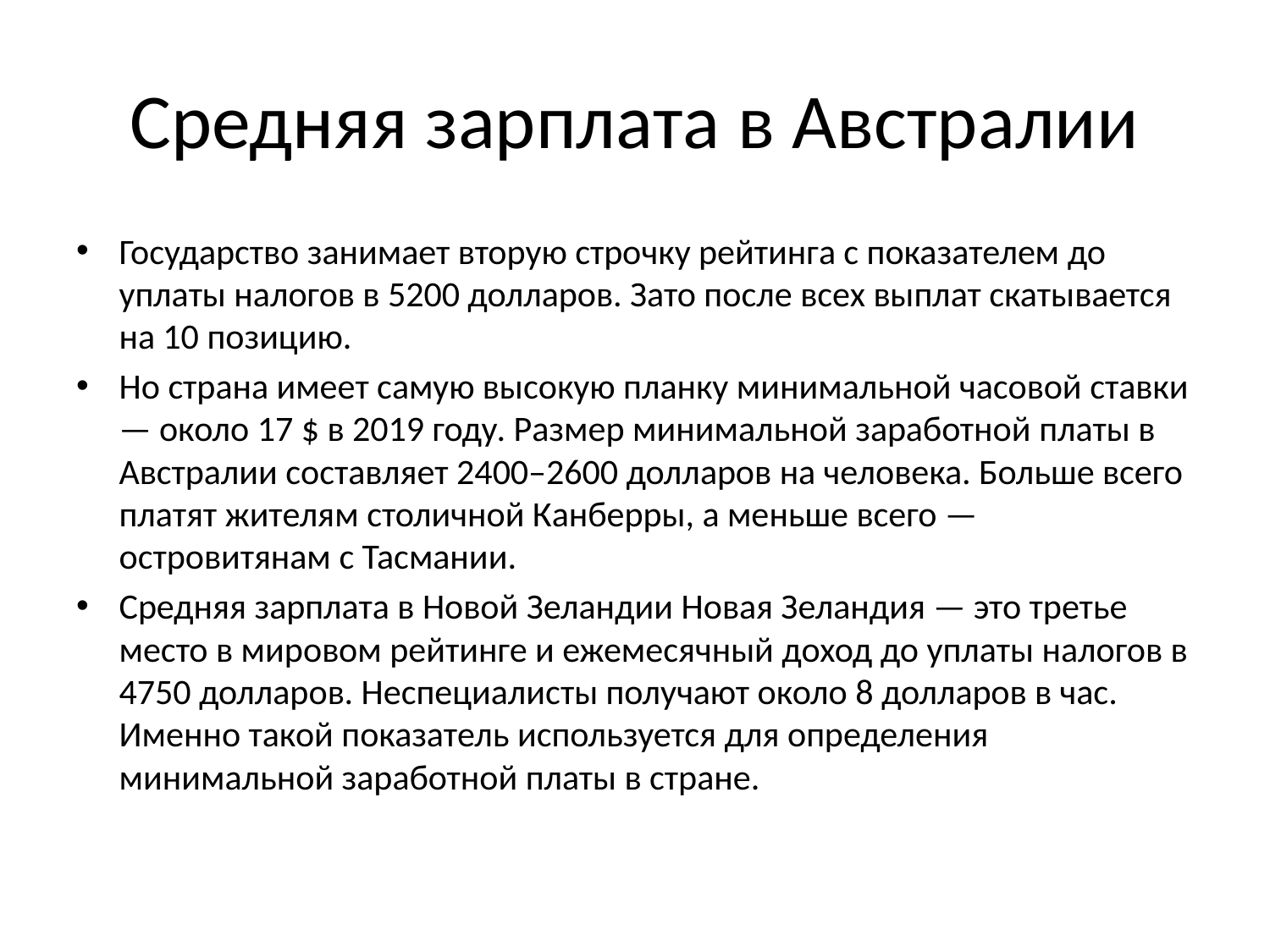

# Средняя зарплата в Австралии
Государство занимает вторую строчку рейтинга с показателем до уплаты налогов в 5200 долларов. Зато после всех выплат скатывается на 10 позицию.
Но страна имеет самую высокую планку минимальной часовой ставки — около 17 $ в 2019 году. Размер минимальной заработной платы в Австралии составляет 2400–2600 долларов на человека. Больше всего платят жителям столичной Канберры, а меньше всего — островитянам с Тасмании.
Средняя зарплата в Новой Зеландии Новая Зеландия — это третье место в мировом рейтинге и ежемесячный доход до уплаты налогов в 4750 долларов. Неспециалисты получают около 8 долларов в час. Именно такой показатель используется для определения минимальной заработной платы в стране.